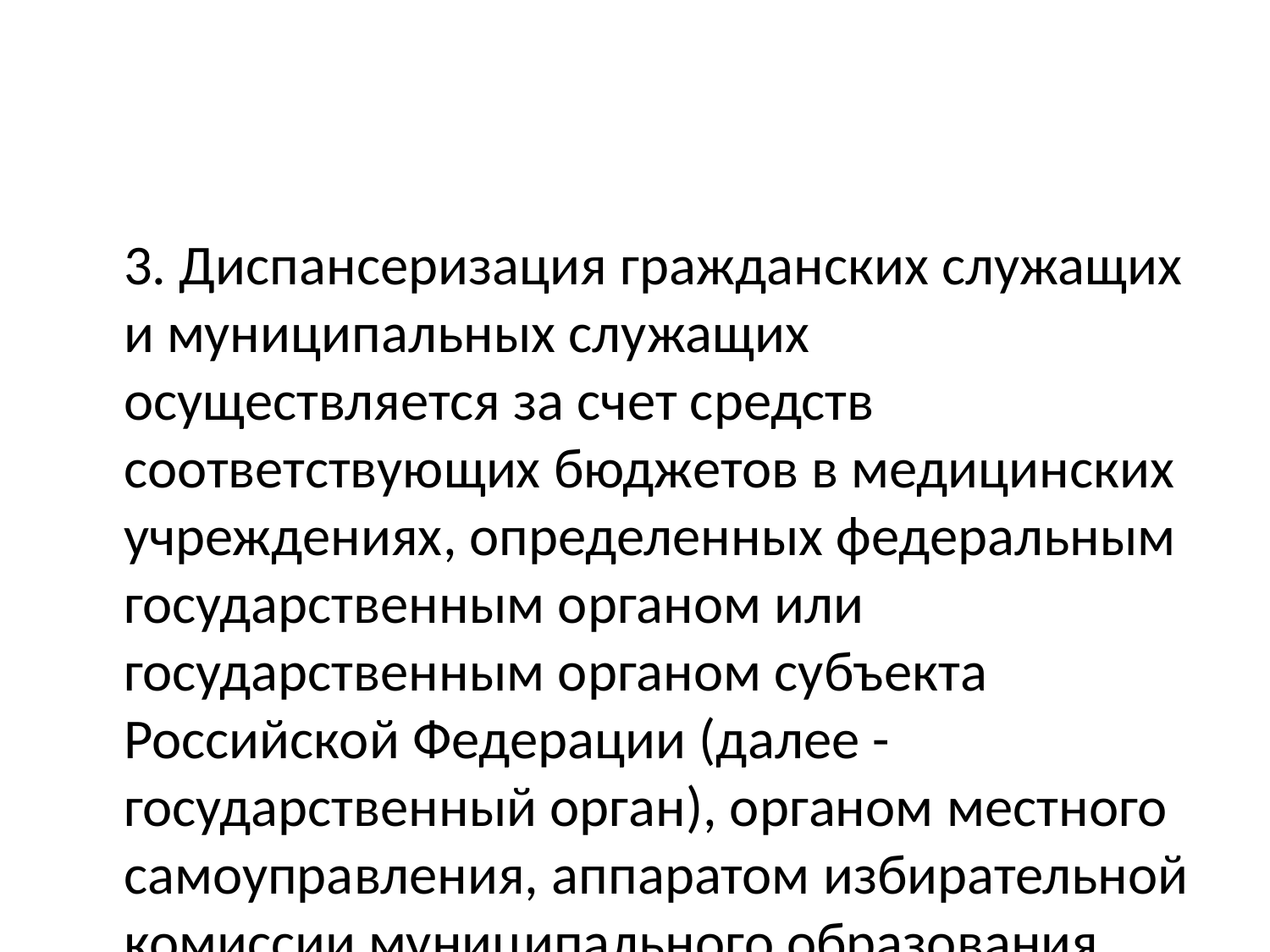

3. Диспансеризация гражданских служащих и муниципальных служащих осуществляется за счет средств соответствующих бюджетов в медицинских учреждениях, определенных федеральным государственным органом или государственным органом субъекта Российской Федерации (далее - государственный орган), органом местного самоуправления, аппаратом избирательной комиссии муниципального образования (далее - орган муниципального образования) в соответствии с законодательством Российской Федерации о размещении заказов на поставки товаров, выполнение работ, оказание услуг для государственных и муниципальных нужд, имеющих лицензию на осуществление медицинской деятельности, включая работы (услуги) при осуществлении амбулаторно-поликлинической медицинской помощи по специальностям: "терапия", "акушерство и гинекология", "неврология", "урология", "хирургия", "офтальмология", "отоларингология", "эндокринология", "психиатрия", "психиатрия-наркология", "рентгенология", "ультразвуковая диагностика", "клиническая лабораторная диагностика" (далее - медицинское учреждение).